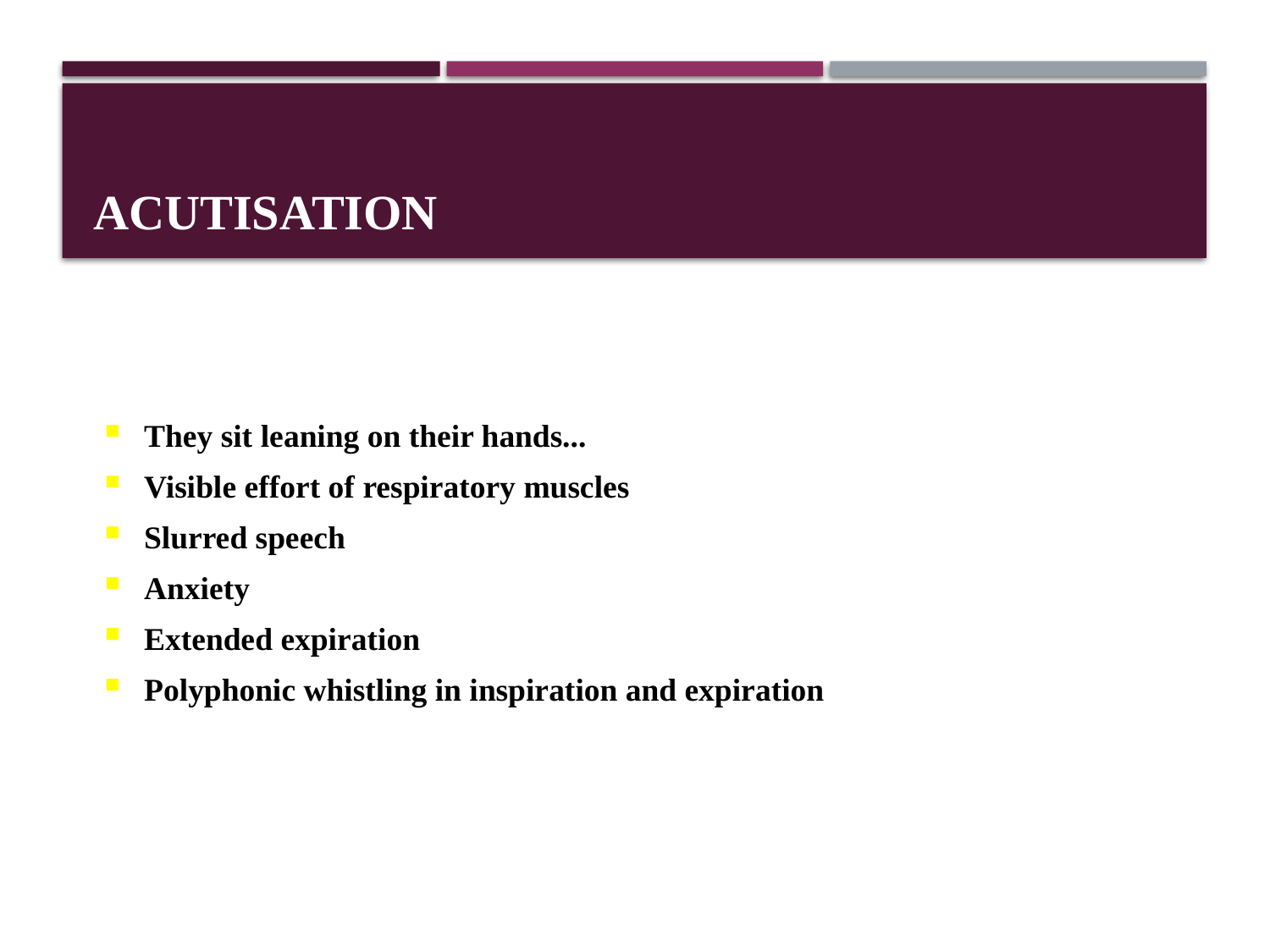

# ACUTISATION
They sit leaning on their hands...
Visible effort of respiratory muscles
Slurred speech
Anxiety
Extended expiration
Polyphonic whistling in inspiration and expiration